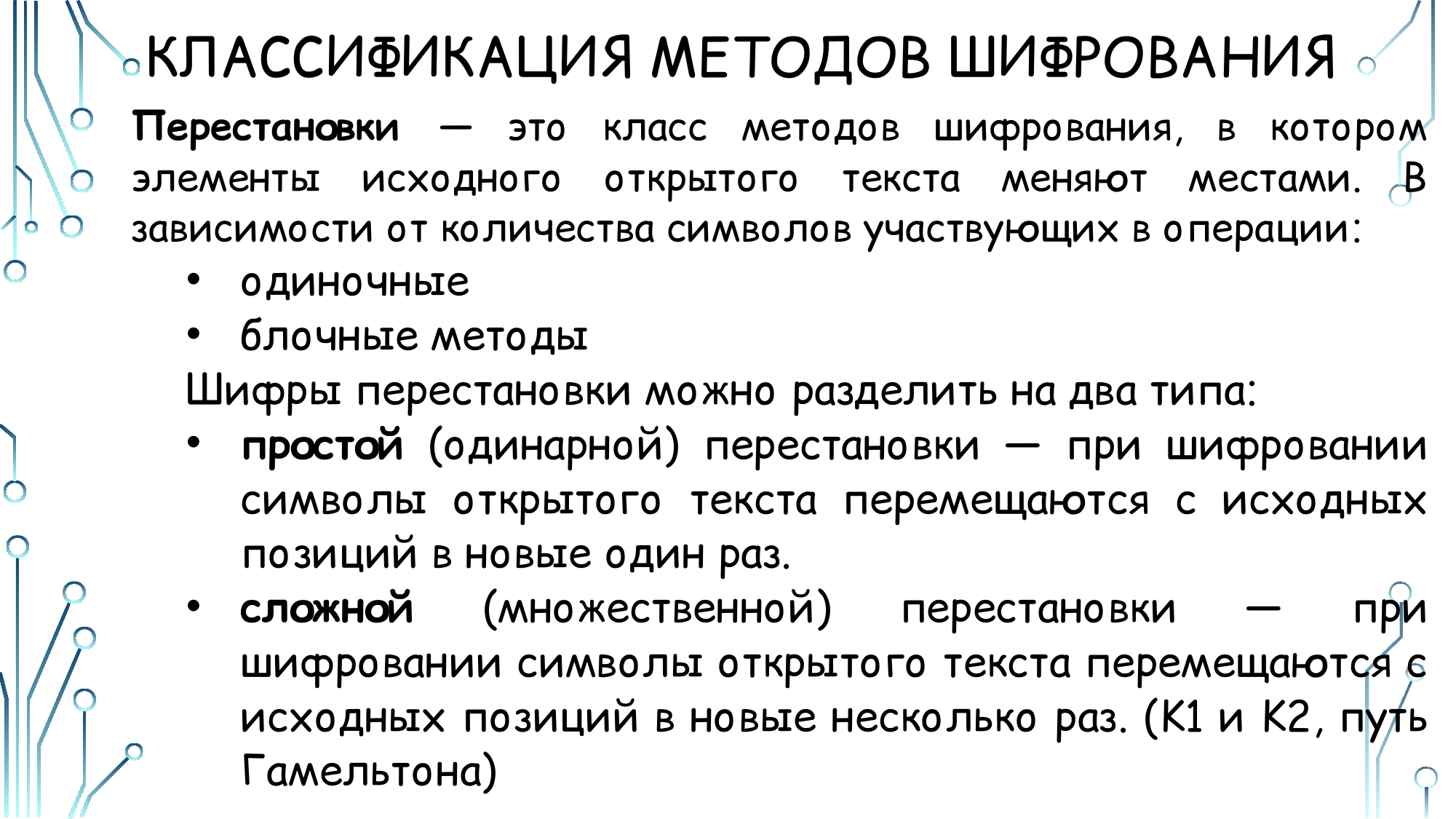

# Классификация методов Шифрования
Перестановки — это класс методов шифрования, в котором элементы исходного открытого текста меняют местами. В зависимости от количества символов участвующих в операции:
одиночные
блочные методы
Шифры перестановки можно разделить на два типа:
простой (одинарной) перестановки — при шифровании символы открытого текста перемещаются с исходных позиций в новые один раз.
сложной (множественной) перестановки — при шифровании символы открытого текста перемещаются с исходных позиций в новые несколько раз. (K1 и K2, путь Гамельтона)